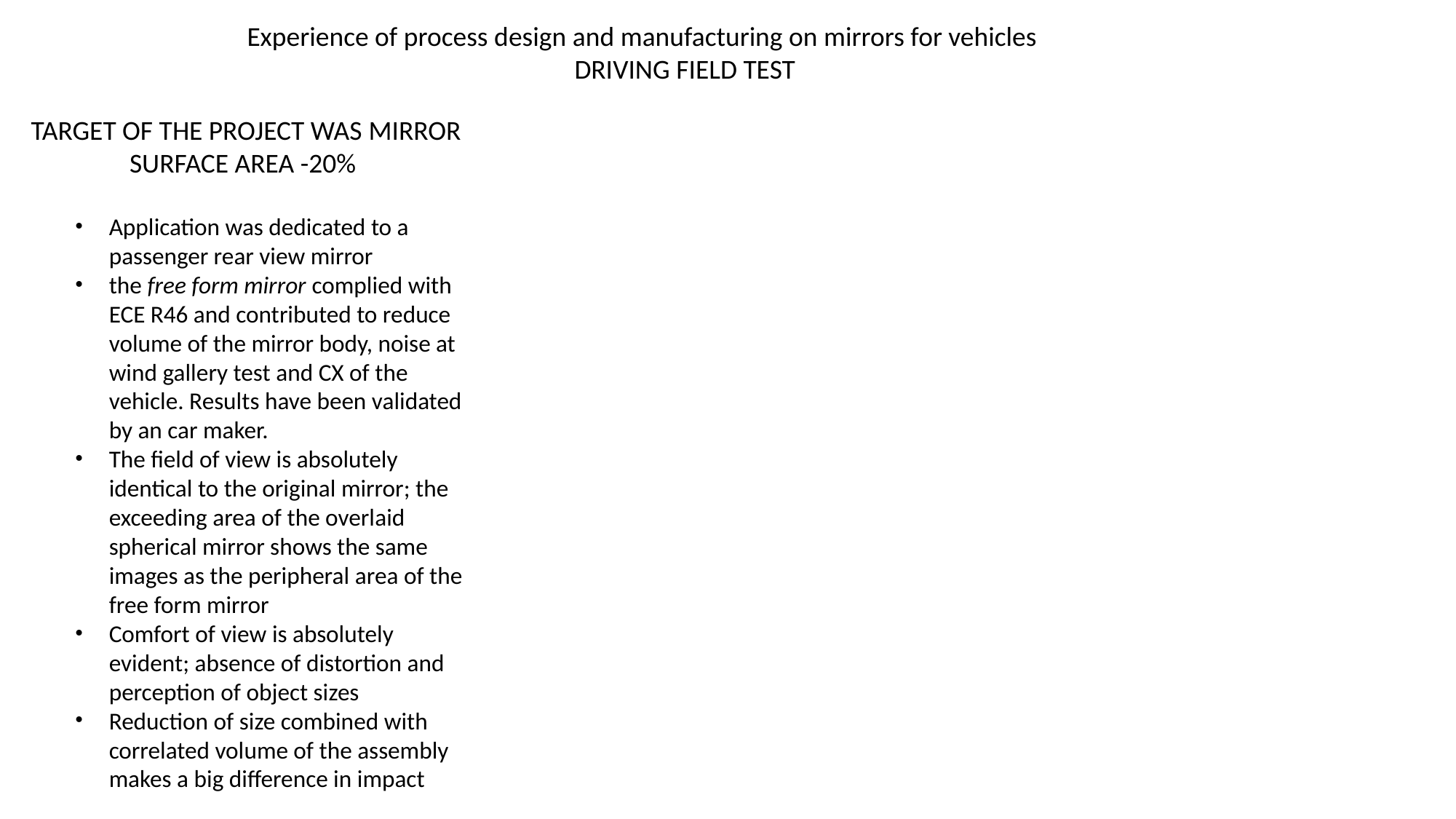

Experience of process design and manufacturing on mirrors for vehicles
                        		 		DRIVING FIELD TEST

TARGET OF THE PROJECT WAS MIRROR SURFACE AREA -20%

Application was dedicated to a passenger rear view mirror
the free form mirror complied with ECE R46 and contributed to reduce volume of the mirror body, noise at wind gallery test and CX of the vehicle. Results have been validated by an car maker.
The field of view is absolutely identical to the original mirror; the exceeding area of the overlaid spherical mirror shows the same images as the peripheral area of the free form mirror
Comfort of view is absolutely evident; absence of distortion and  perception of object sizes
Reduction of size combined with correlated volume of the assembly makes a big difference in impact